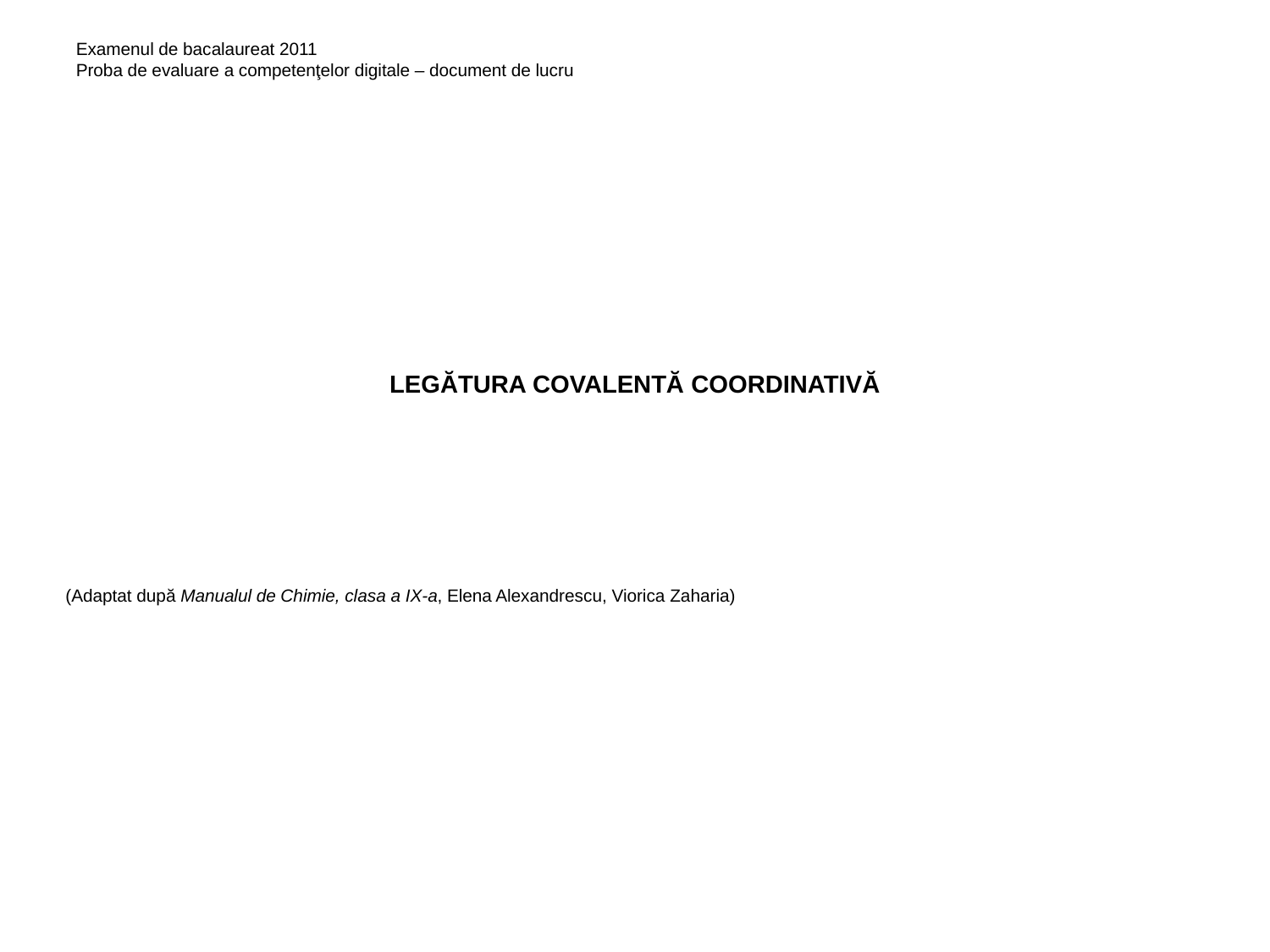

Examenul de bacalaureat 2011
Proba de evaluare a competenţelor digitale – document de lucru
# LEGĂTURA COVALENTĂ COORDINATIVĂ
(Adaptat după Manualul de Chimie, clasa a IX-a, Elena Alexandrescu, Viorica Zaharia)